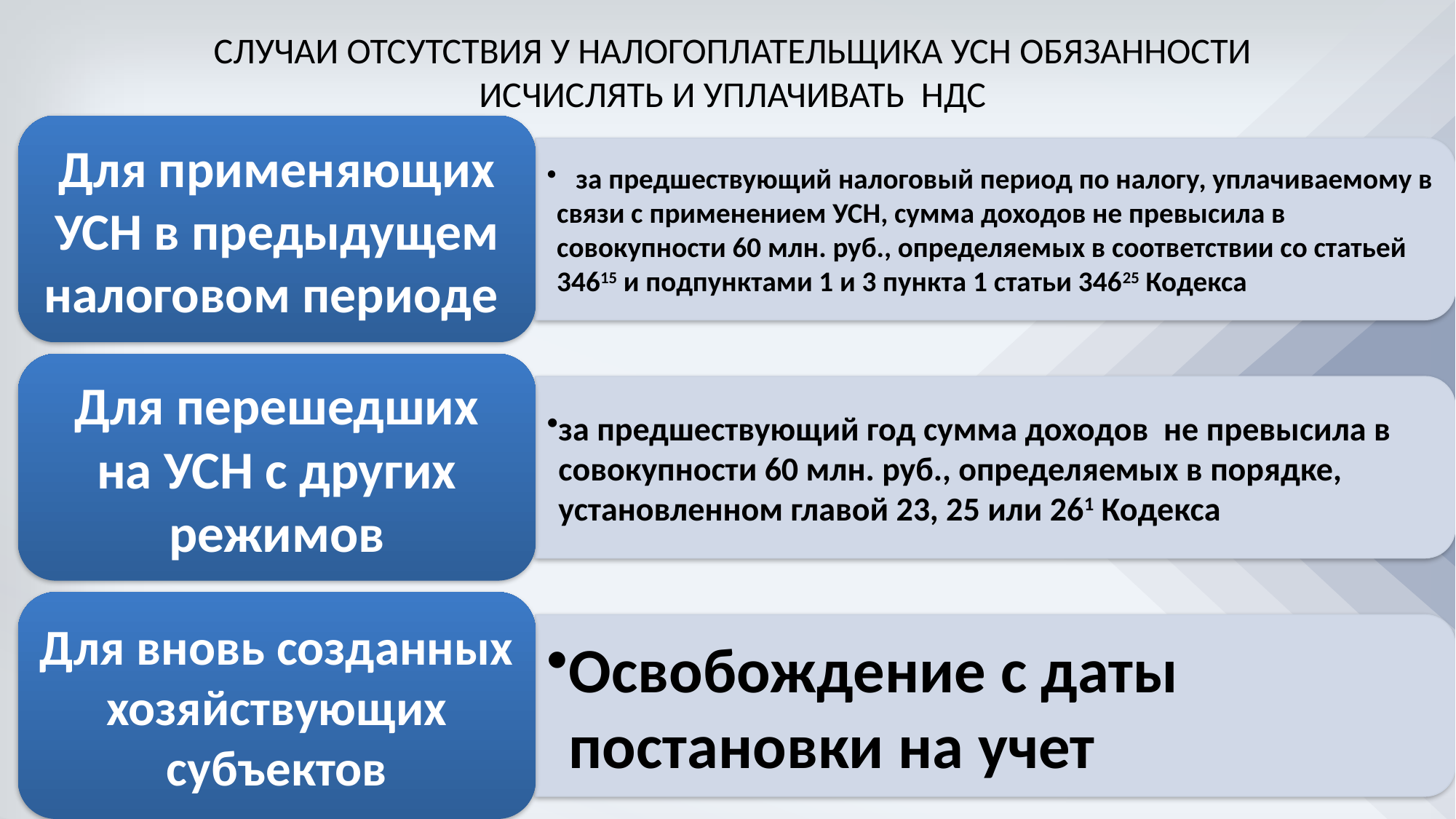

# СЛУЧАИ ОТСУТСТВИЯ У НАЛОГОПЛАТЕЛЬЩИКА УСН ОБЯЗАННОСТИ ИСЧИСЛЯТЬ И УПЛАЧИВАТЬ  НДС
Для применяющих УСН в предыдущем налоговом периоде
   за предшествующий налоговый период по налогу, уплачиваемому в связи с применением УСН, сумма доходов не превысила в совокупности 60 млн. руб., определяемых в соответствии со статьей 34615 и подпунктами 1 и 3 пункта 1 статьи 34625 Кодекса
Для перешедших на УСН с других режимов
за предшествующий год сумма доходов  не превысила в совокупности 60 млн. руб., определяемых в порядке, установленном главой 23, 25 или 261 Кодекса